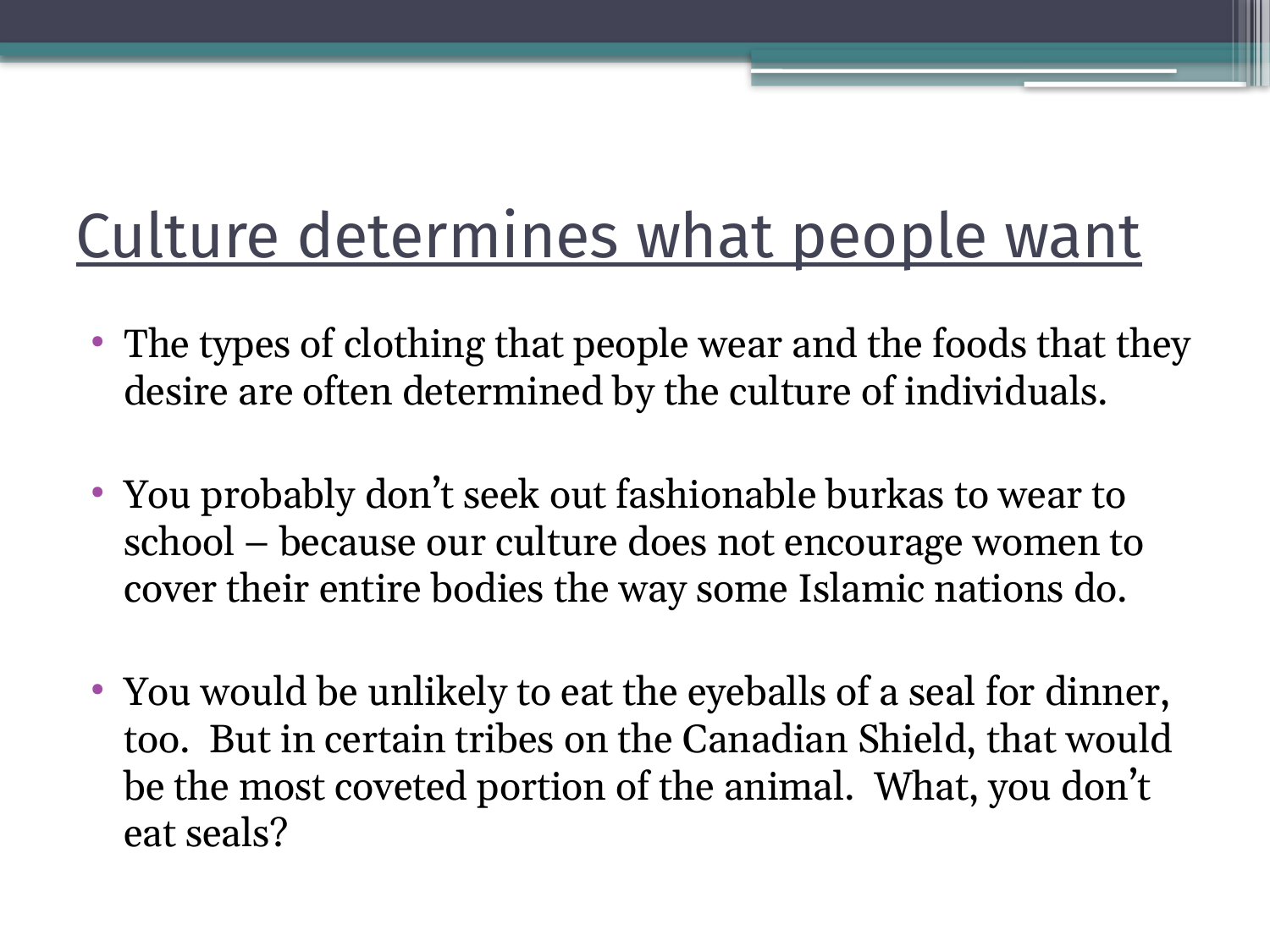

# Culture determines what people want
The types of clothing that people wear and the foods that they desire are often determined by the culture of individuals.

You probably don’t seek out fashionable burkas to wear to school – because our culture does not encourage women to cover their entire bodies the way some Islamic nations do.

You would be unlikely to eat the eyeballs of a seal for dinner, too.  But in certain tribes on the Canadian Shield, that would be the most coveted portion of the animal.  What, you don’t eat seals?